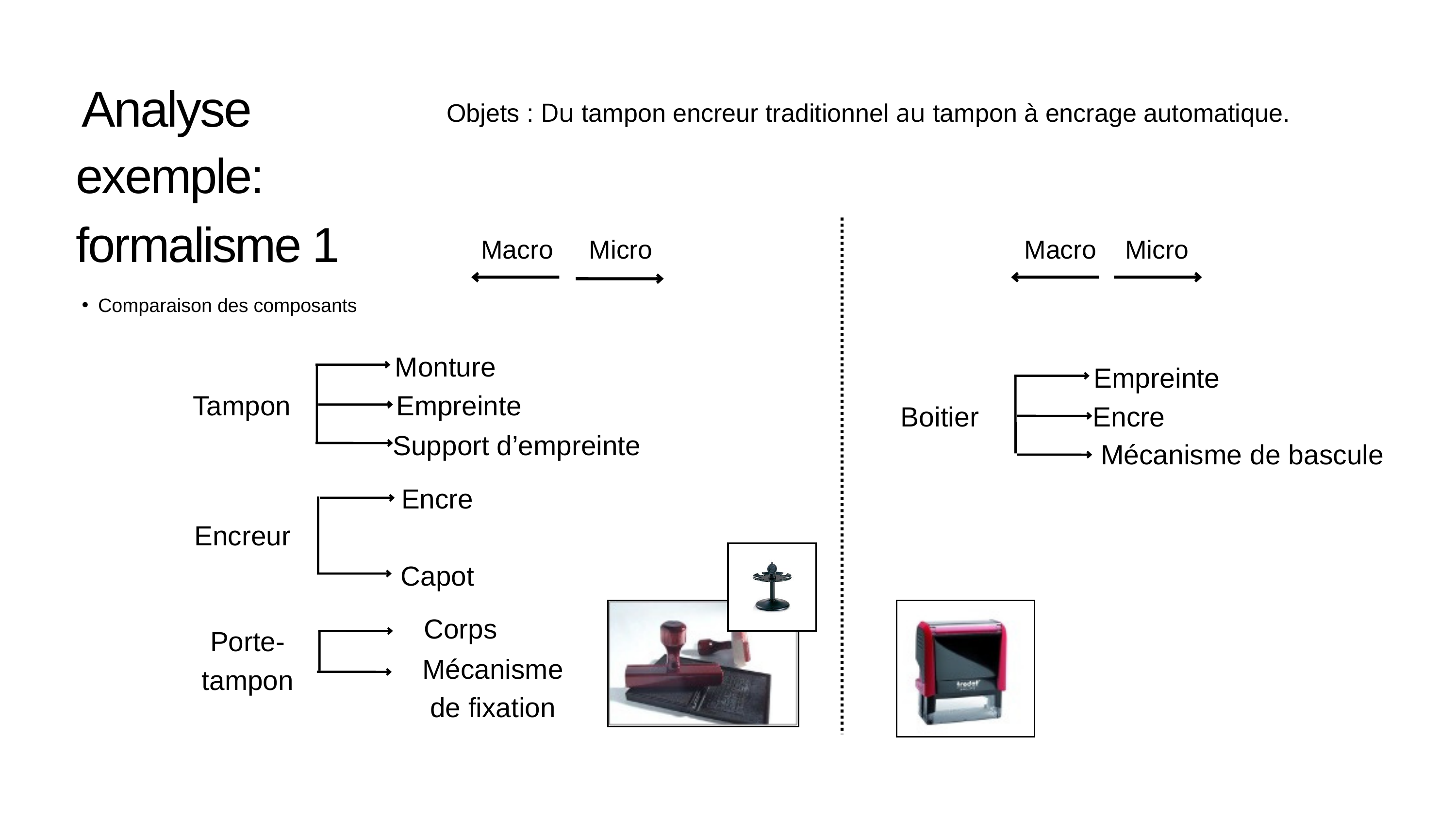

Analyse
Objets : Du tampon encreur traditionnel au tampon à encrage automatique.
exemple: formalisme 1

Macro     Micro
Macro    Micro

Comparaison des composants
Monture
Empreinte

Tampon
Empreinte
Boitier
Encre

Support d’empreinte
Mécanisme de bascule

Encre

Encreur

Capot

Corps
Porte- tampon

Mécanisme de fixation